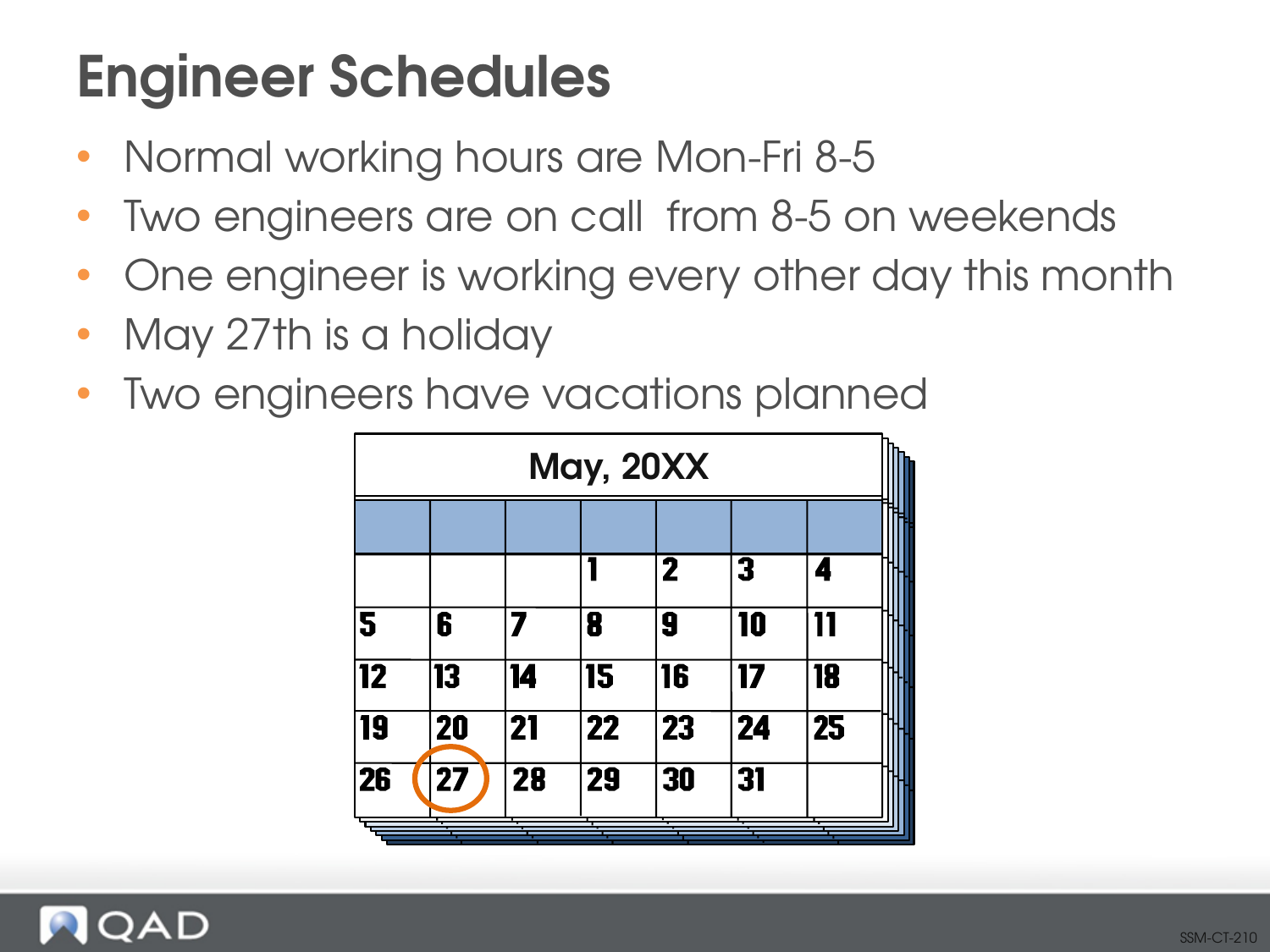

# Engineer Schedules
Normal working hours are Mon-Fri 8-5
Two engineers are on call  from 8-5 on weekends
One engineer is working every other day this month
May 27th is a holiday
Two engineers have vacations planned

May, 20XX

SSM-CT-210